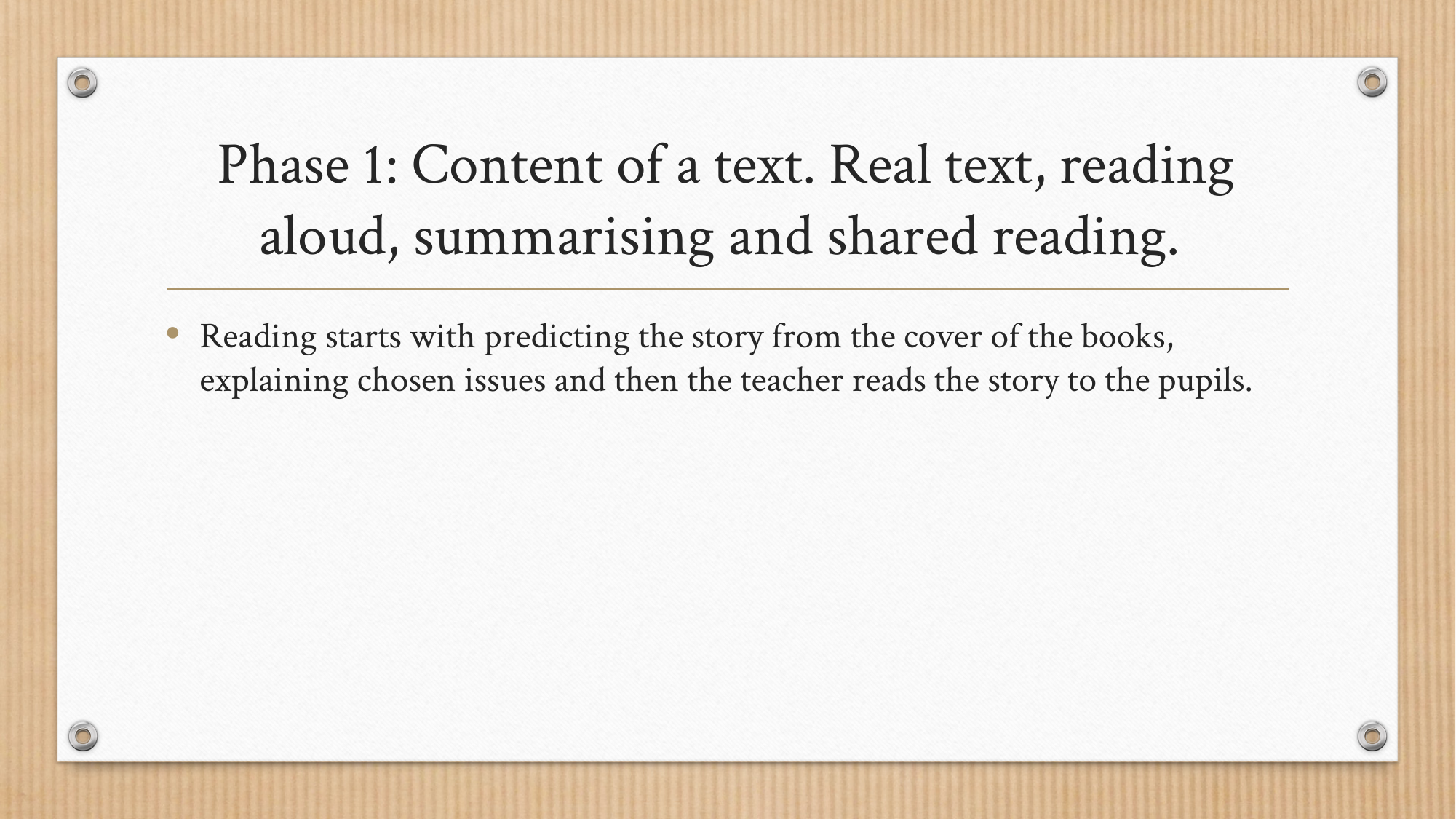

# Phase 1: Content of a text. Real text, reading aloud, summarising and shared reading.
Reading starts with predicting the story from the cover of the books, explaining chosen issues and then the teacher reads the story to the pupils.